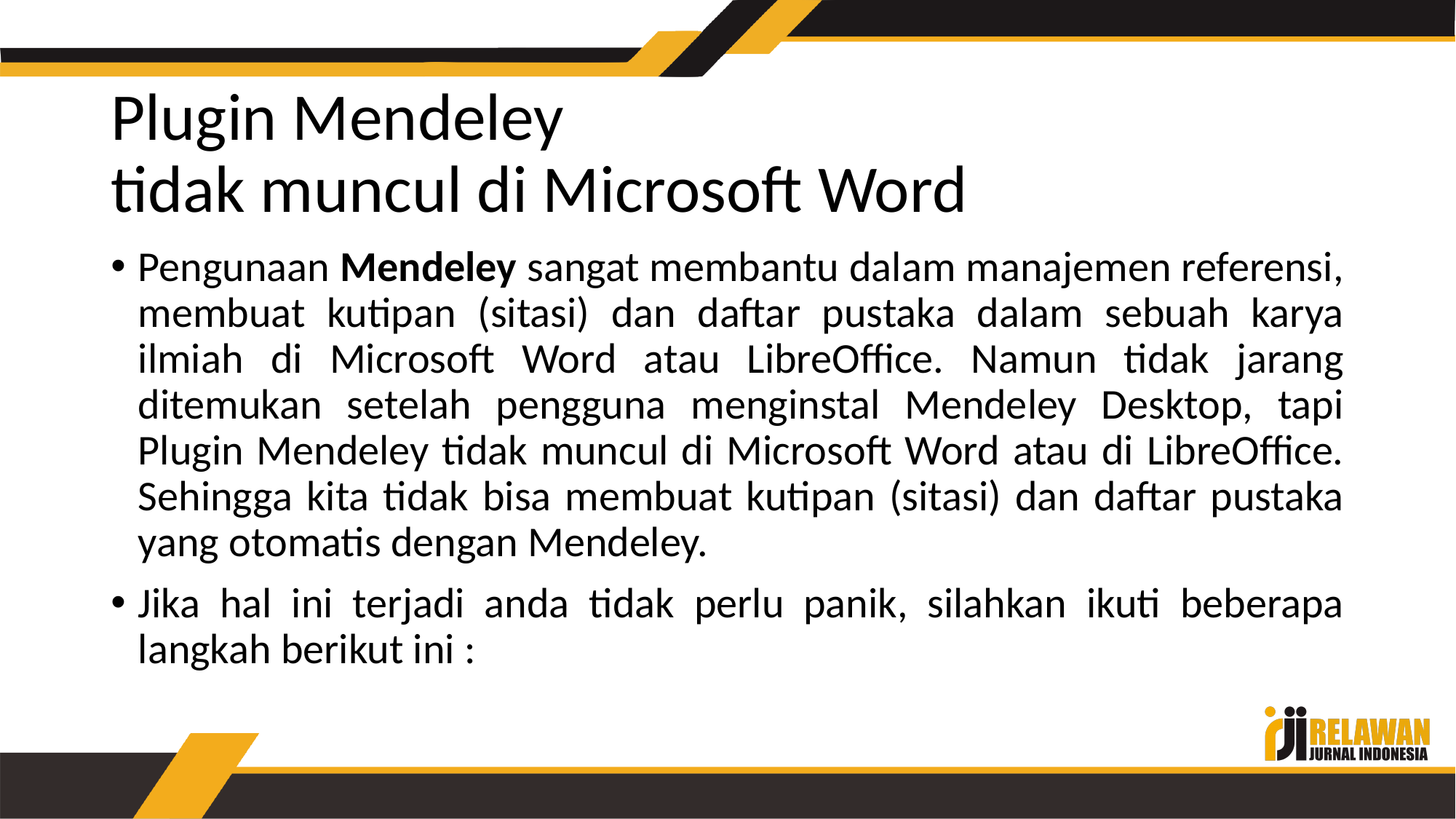

# Plugin Mendeley tidak muncul di Microsoft Word
Pengunaan Mendeley sangat membantu dalam manajemen referensi, membuat kutipan (sitasi) dan daftar pustaka dalam sebuah karya ilmiah di Microsoft Word atau LibreOffice. Namun tidak jarang ditemukan setelah pengguna menginstal Mendeley Desktop, tapi Plugin Mendeley tidak muncul di Microsoft Word atau di LibreOffice. Sehingga kita tidak bisa membuat kutipan (sitasi) dan daftar pustaka yang otomatis dengan Mendeley.
Jika hal ini terjadi anda tidak perlu panik, silahkan ikuti beberapa langkah berikut ini :